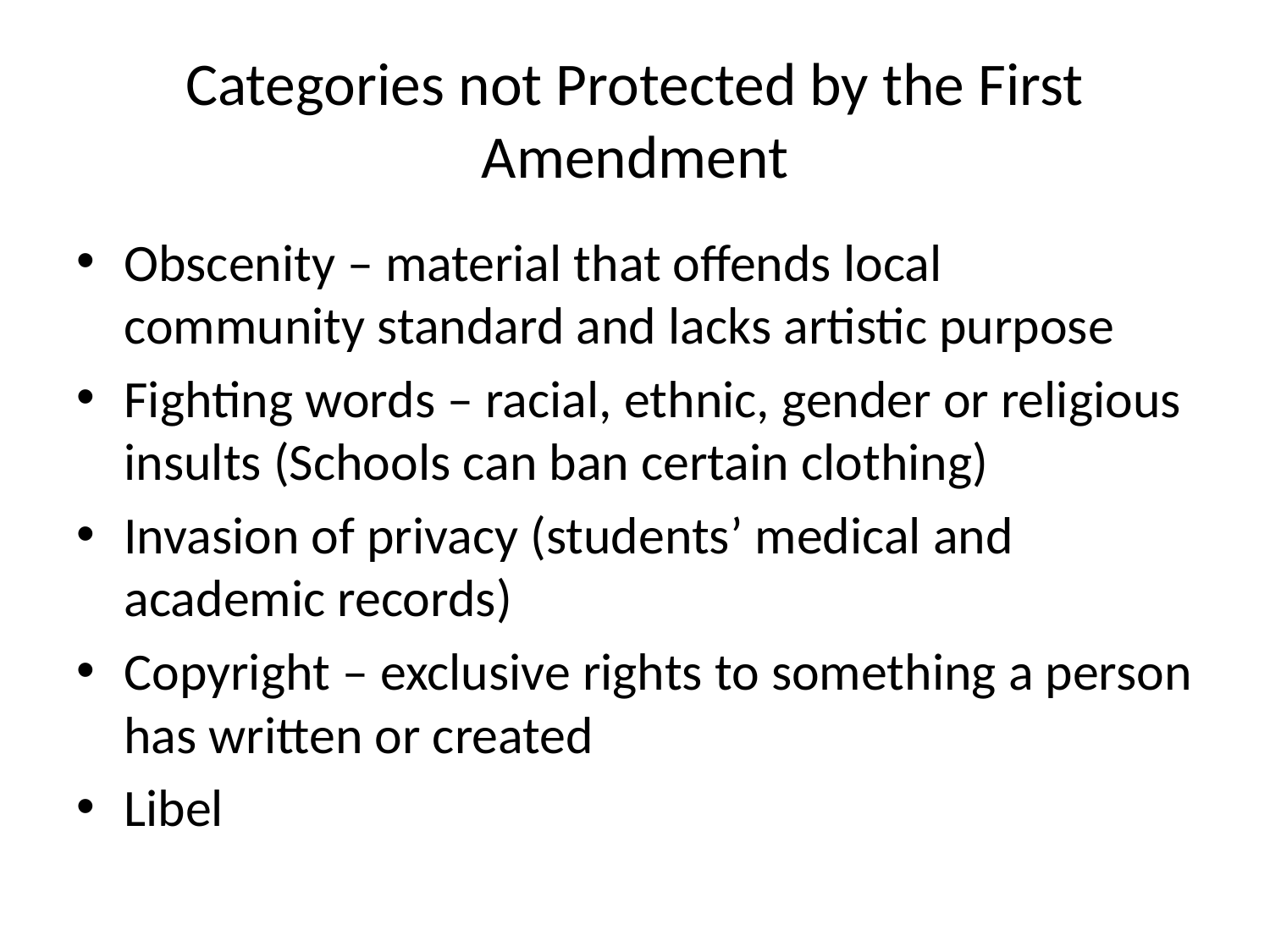

# Categories not Protected by the First Amendment
Obscenity – material that offends local community standard and lacks artistic purpose
Fighting words – racial, ethnic, gender or religious insults (Schools can ban certain clothing)
Invasion of privacy (students’ medical and academic records)
Copyright – exclusive rights to something a person has written or created
Libel